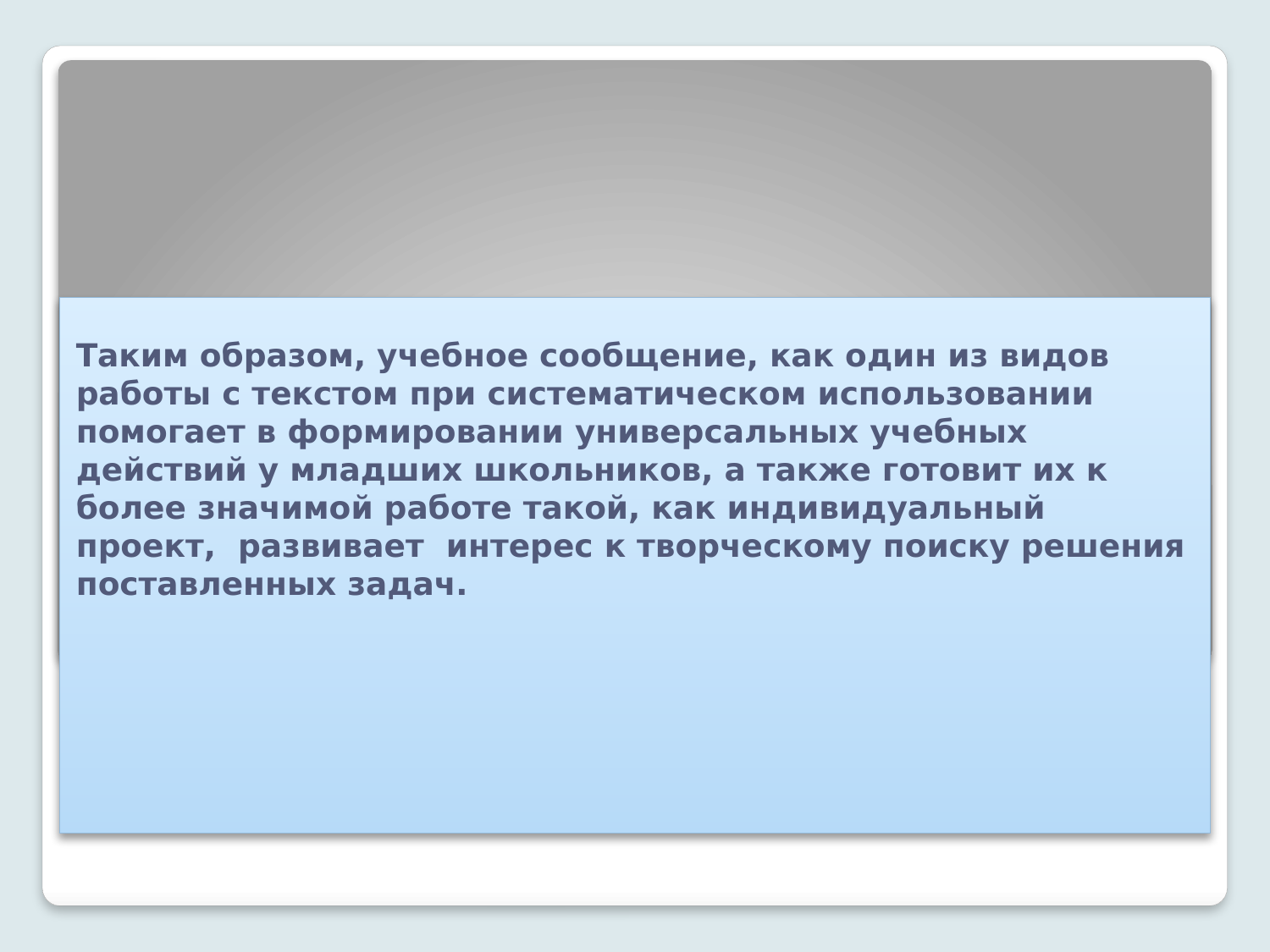

Таким образом, учебное сообщение, как один из видов работы с текстом при систематическом использовании  помогает в формировании универсальных учебных действий у младших школьников, а также готовит их к более значимой работе такой, как индивидуальный проект,  развивает  интерес к творческому поиску решения поставленных задач.